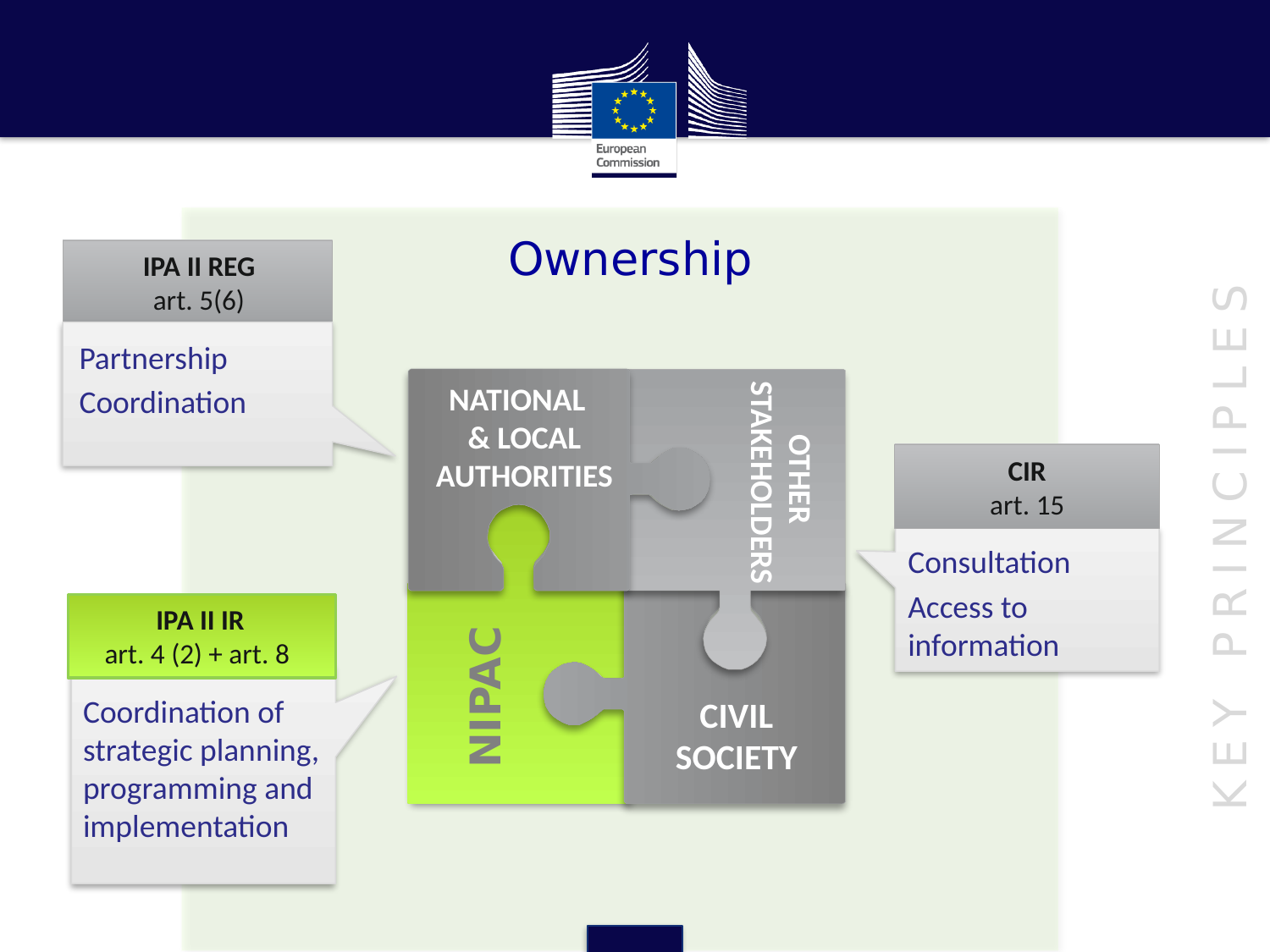

Ownership

IPA II REG
art. 5(6)

Partnership
Coordination

OTHER
 STAKEHOLDERS

NATIONAL
& LOCAL
AUTHORITIES

CIR
art. 15

Consultation
Access to information

NIPAC
Key principles

CIVIL
SOCIETY

IPA II IR
art. 4 (2) + art. 8
Coordination of strategic planning, programming and implementation